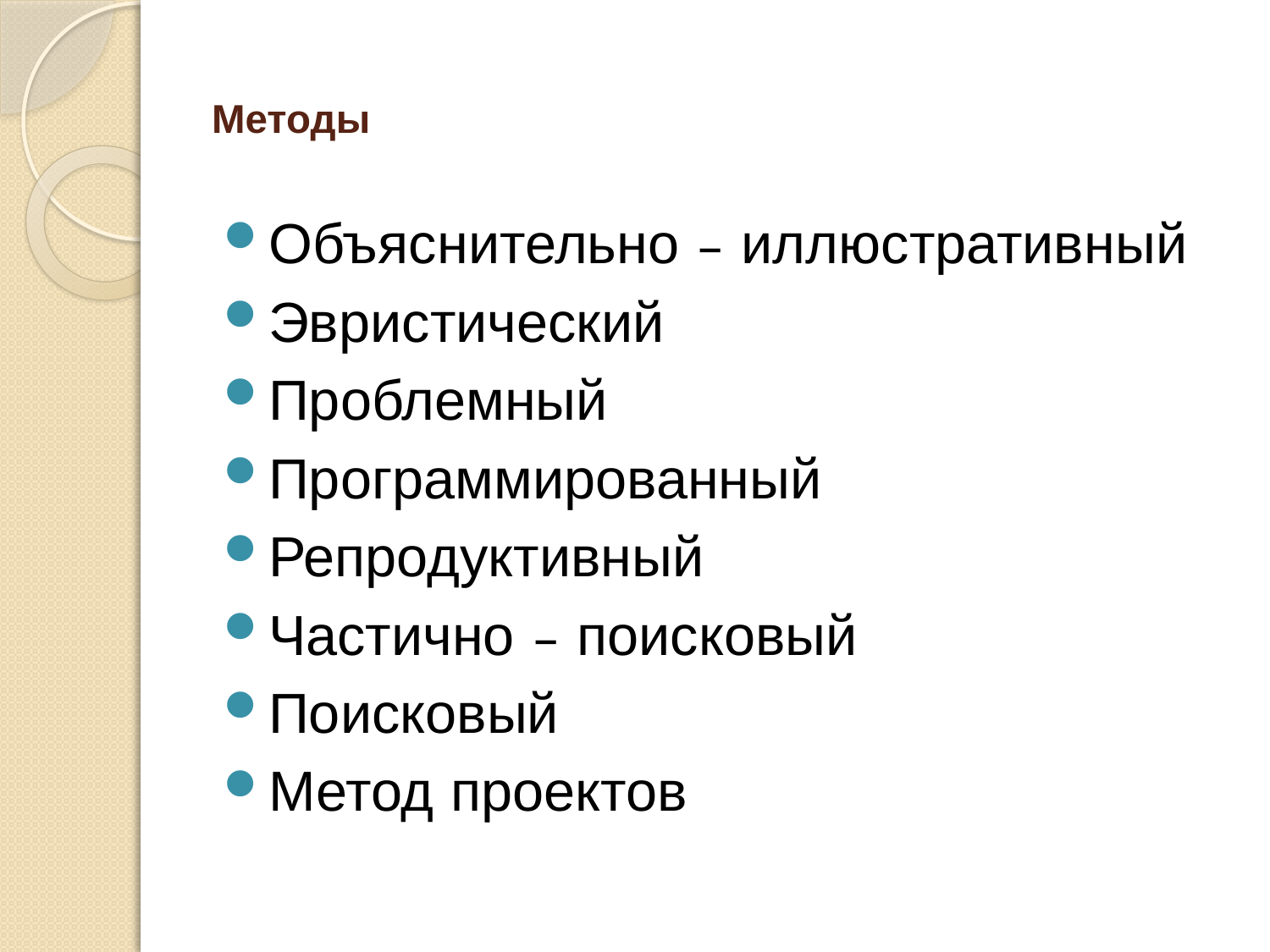

# Методы
Объяснительно – иллюстративный
Эвристический
Проблемный
Программированный
Репродуктивный
Частично – поисковый
Поисковый
Метод проектов